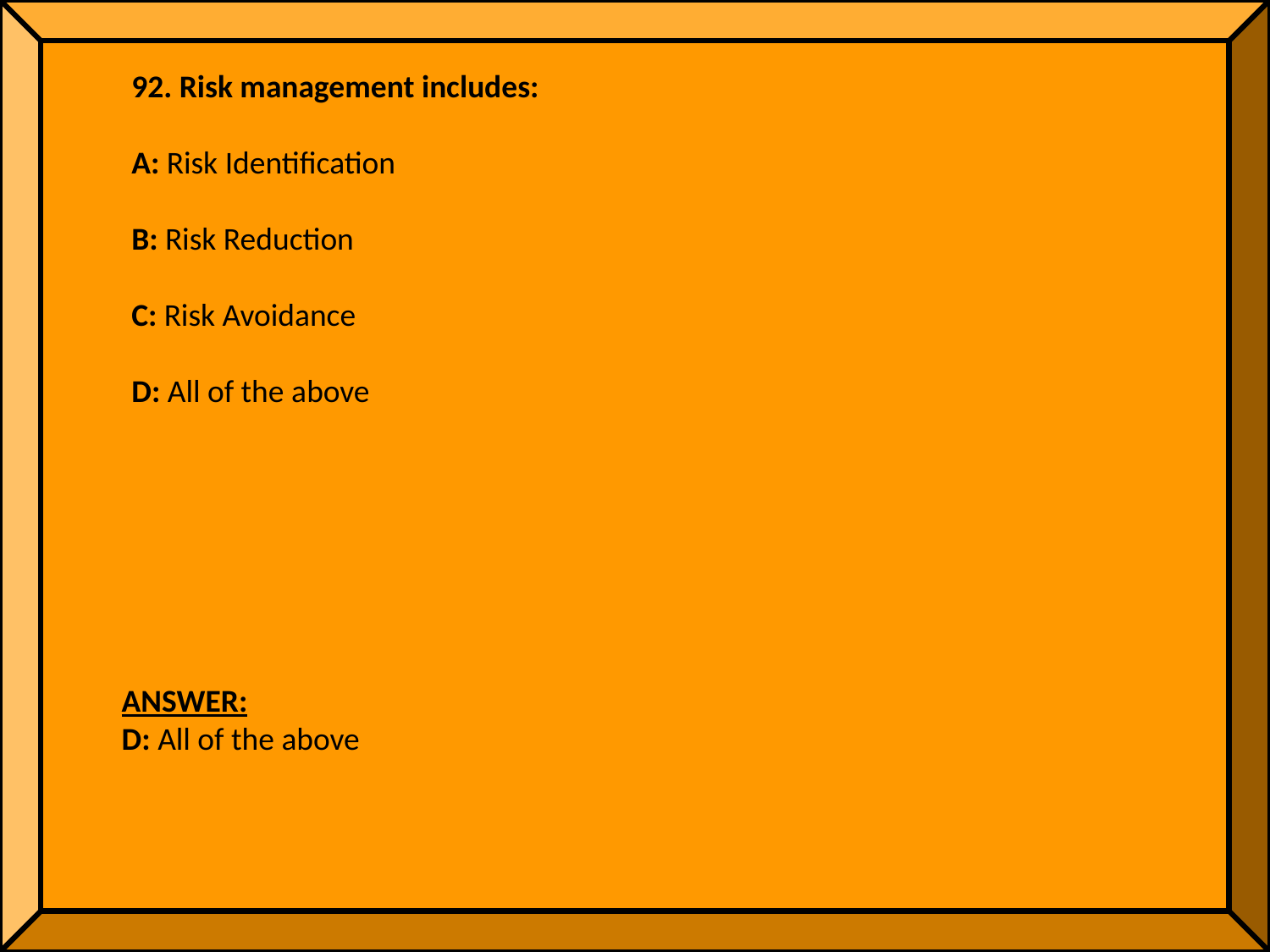

92. Risk management includes:

A: Risk Identification

B: Risk Reduction

C: Risk Avoidance

D: All of the above

ANSWER:
D: All of the above